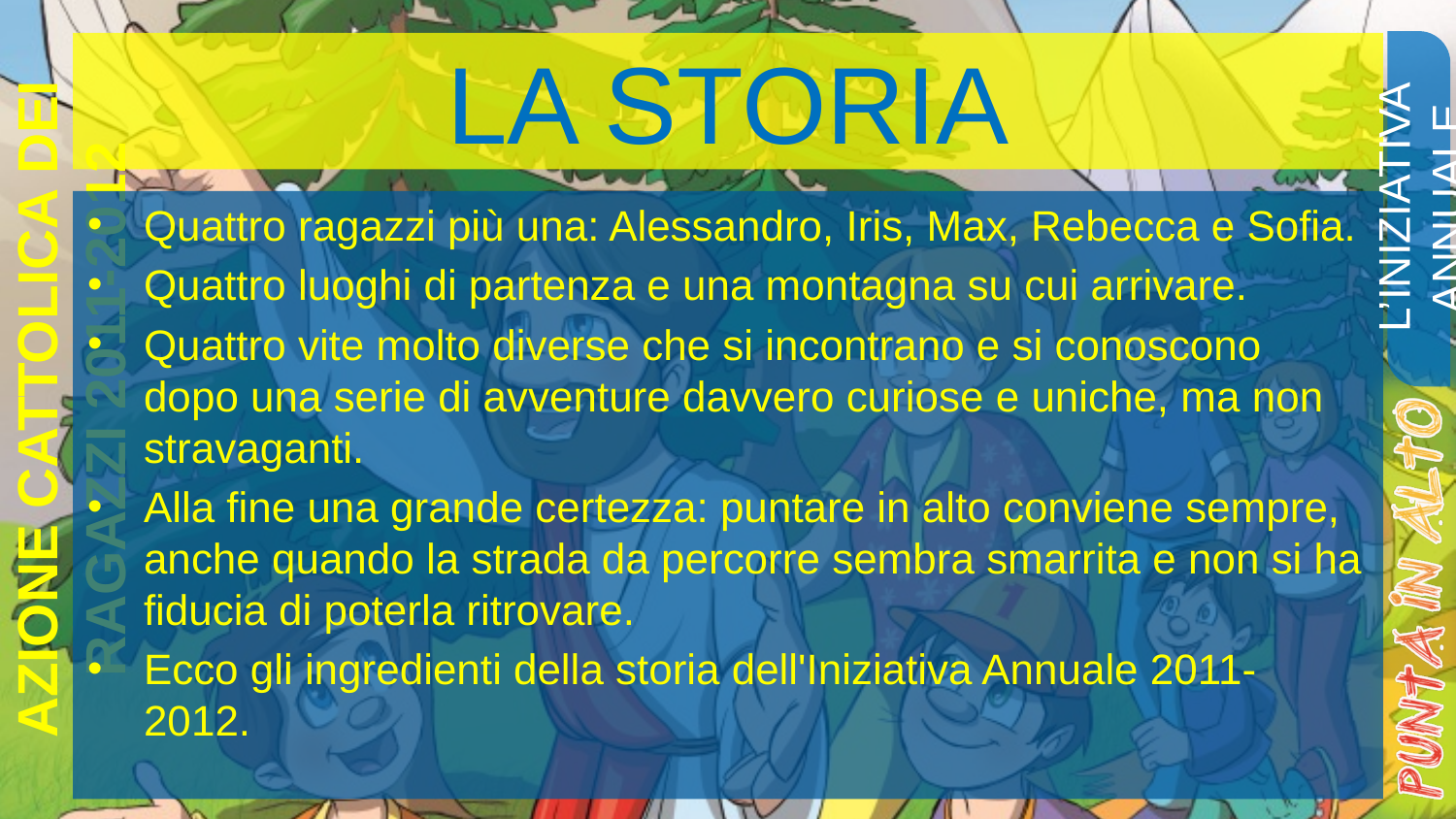

# LA STORIA
L’INIZIATIVA ANNUALE
Quattro ragazzi più una: Alessandro, Iris, Max, Rebecca e Sofia.
Quattro luoghi di partenza e una montagna su cui arrivare.
Quattro vite molto diverse che si incontrano e si conoscono dopo una serie di avventure davvero curiose e uniche, ma non stravaganti.
Alla fine una grande certezza: puntare in alto conviene sempre, anche quando la strada da percorre sembra smarrita e non si ha fiducia di poterla ritrovare.
Ecco gli ingredienti della storia dell'Iniziativa Annuale 2011-2012.